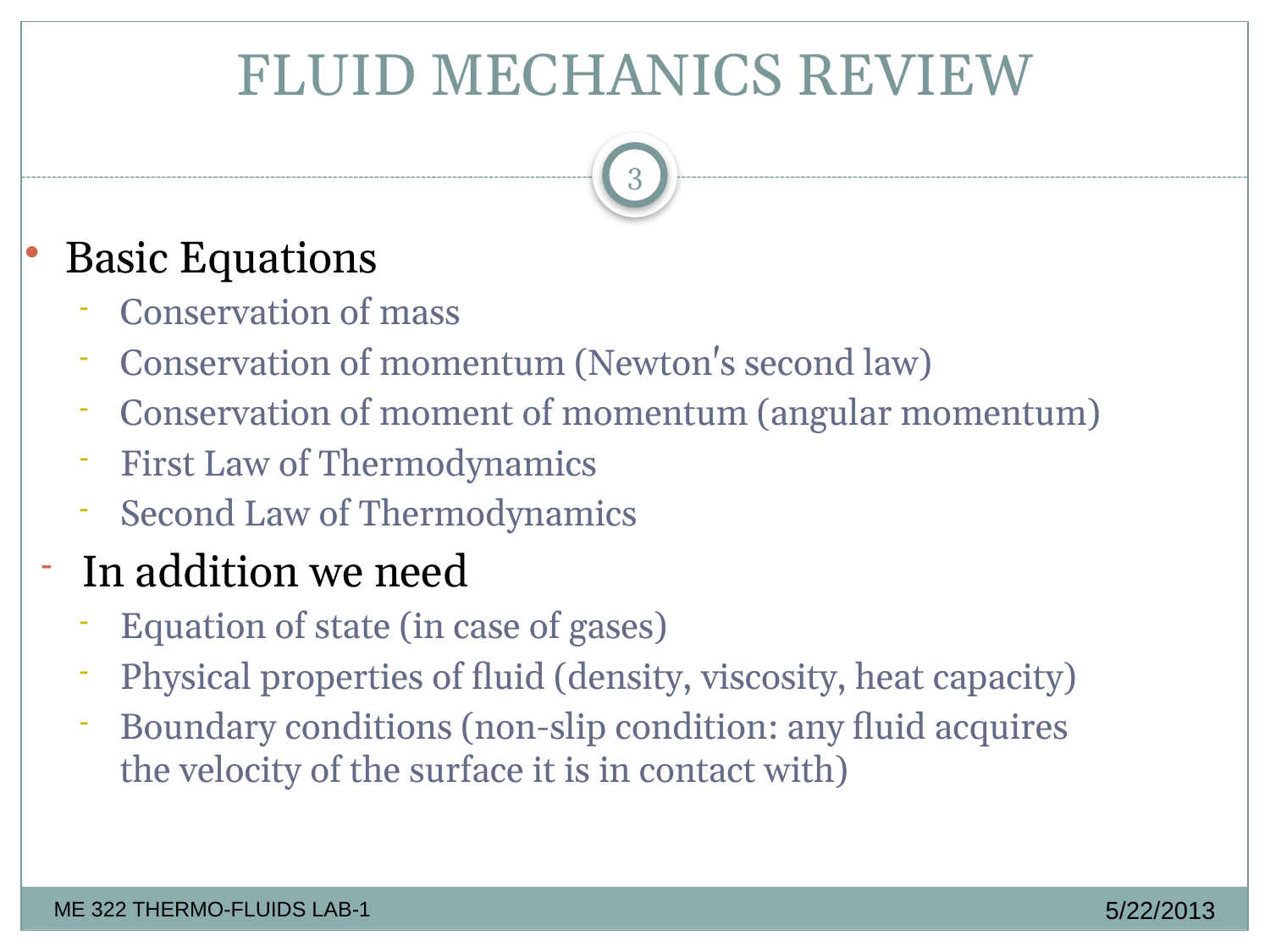

# FLUID MECHANICS REVIEW
3
Basic Equations
Conservation of mass
Conservation of momentum (Newton's second law)
Conservation of moment of momentum (angular momentum)
First Law of Thermodynamics
Second Law of Thermodynamics
In addition we need
Equation of state (in case of gases)
Physical properties of fluid (density, viscosity, heat capacity)
Boundary conditions (non-slip condition: any fluid acquires the velocity of the surface it is in contact with)
5/22/2013
ME 322 THERMO-FLUIDS LAB-1